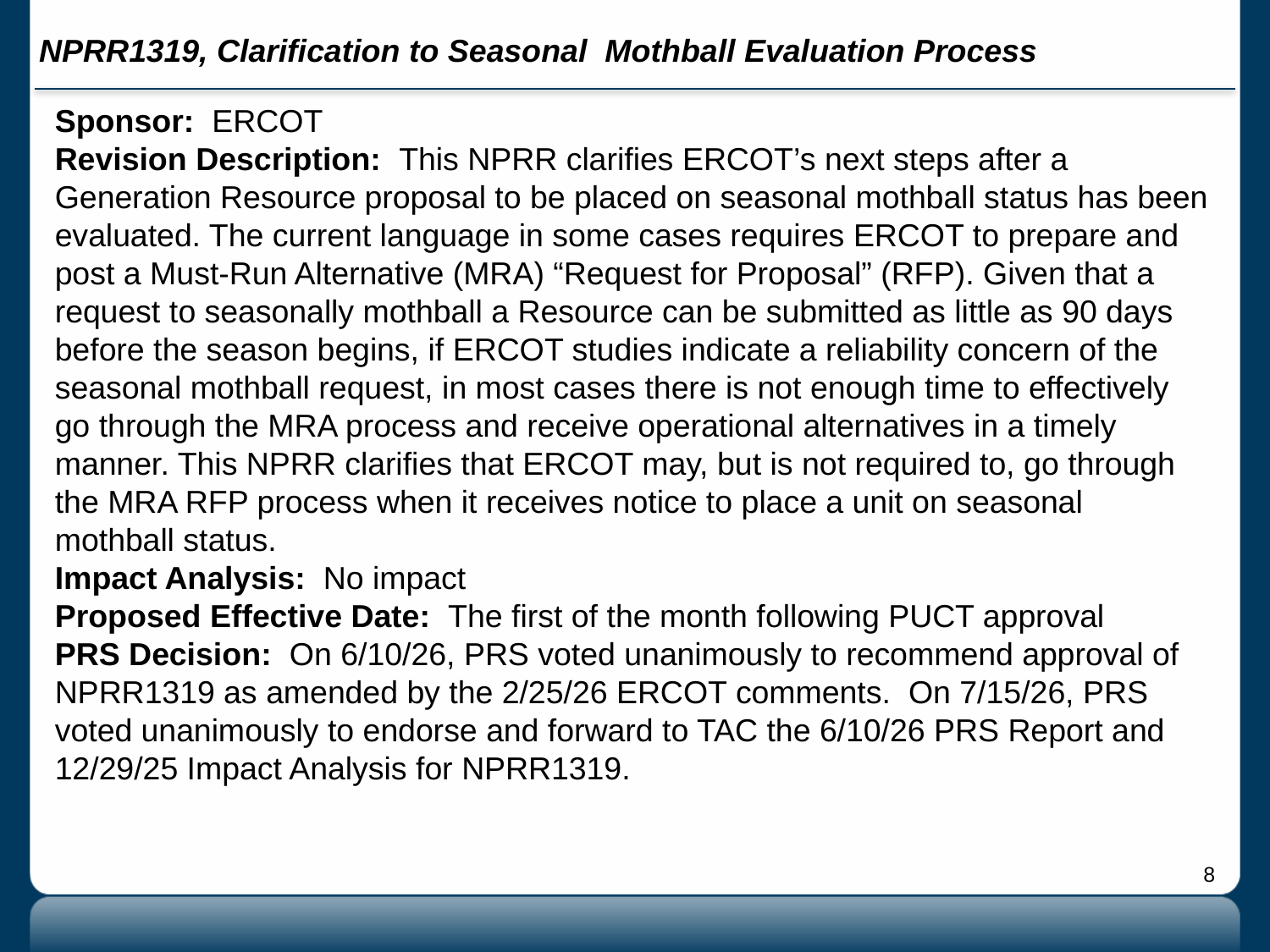

# NPRR1319, Clarification to Seasonal  Mothball Evaluation Process
Sponsor:  ERCOT
Revision Description:  This NPRR clarifies ERCOT’s next steps after a Generation Resource proposal to be placed on seasonal mothball status has been evaluated. The current language in some cases requires ERCOT to prepare and post a Must-Run Alternative (MRA) “Request for Proposal” (RFP). Given that a request to seasonally mothball a Resource can be submitted as little as 90 days before the season begins, if ERCOT studies indicate a reliability concern of the seasonal mothball request, in most cases there is not enough time to effectively go through the MRA process and receive operational alternatives in a timely manner. This NPRR clarifies that ERCOT may, but is not required to, go through the MRA RFP process when it receives notice to place a unit on seasonal mothball status.
Impact Analysis:  No impact
Proposed Effective Date:  The first of the month following PUCT approval
PRS Decision:  On 6/10/26, PRS voted unanimously to recommend approval of NPRR1319 as amended by the 2/25/26 ERCOT comments.  On 7/15/26, PRS voted unanimously to endorse and forward to TAC the 6/10/26 PRS Report and 12/29/25 Impact Analysis for NPRR1319.